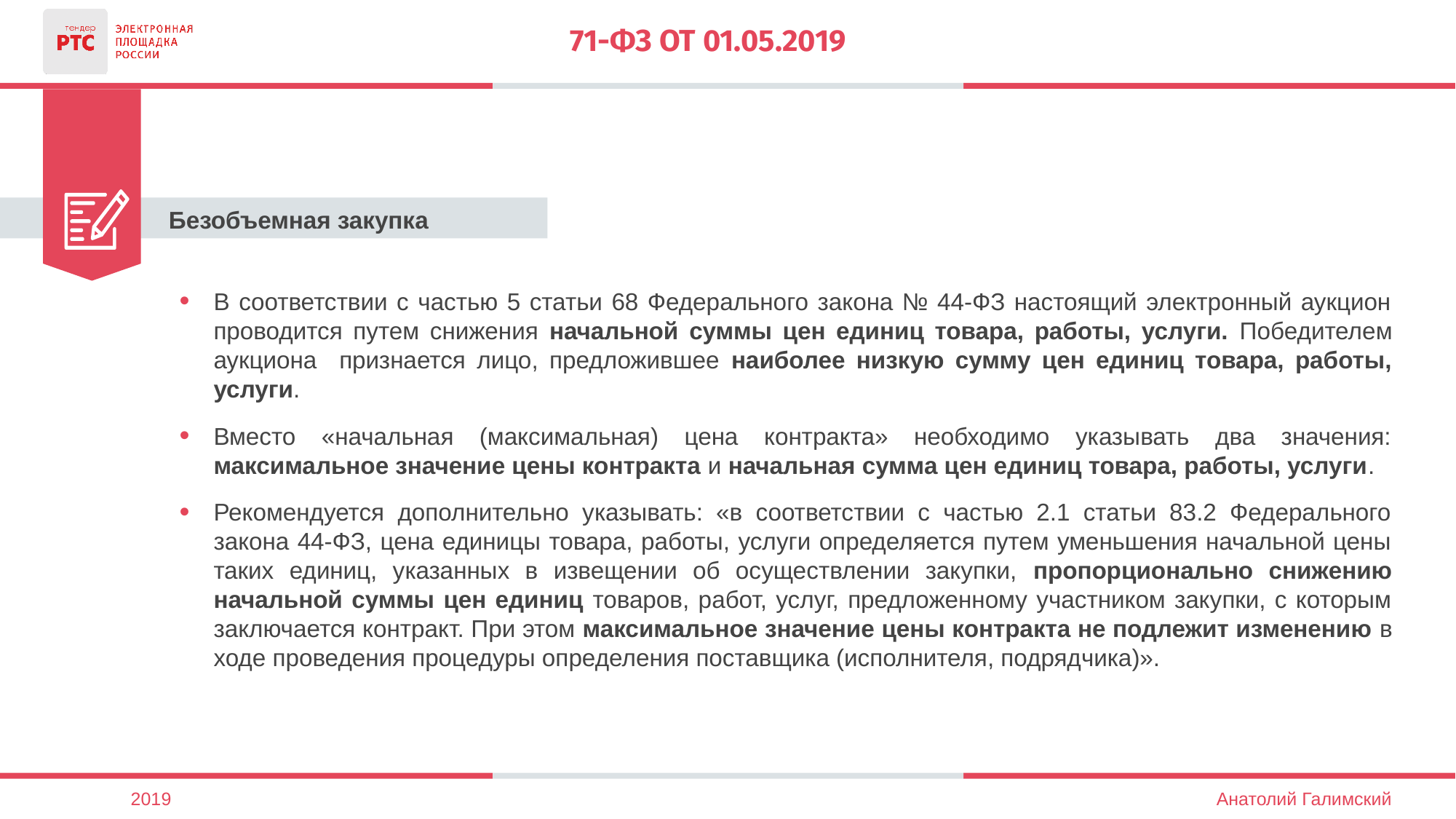

# 71-ФЗ от 01.05.2019

Безобъемная закупка
В соответствии с частью 5 статьи 68 Федерального закона № 44-ФЗ настоящий электронный аукцион проводится путем снижения начальной суммы цен единиц товара, работы, услуги. Победителем аукциона  признается лицо, предложившее наиболее низкую сумму цен единиц товара, работы, услуги.
Вместо «начальная (максимальная) цена контракта» необходимо указывать два значения: максимальное значение цены контракта и начальная сумма цен единиц товара, работы, услуги.
Рекомендуется дополнительно указывать: «в соответствии с частью 2.1 статьи 83.2 Федерального закона 44-ФЗ, цена единицы товара, работы, услуги определяется путем уменьшения начальной цены таких единиц, указанных в извещении об осуществлении закупки, пропорционально снижению начальной суммы цен единиц товаров, работ, услуг, предложенному участником закупки, с которым заключается контракт. При этом максимальное значение цены контракта не подлежит изменению в ходе проведения процедуры определения поставщика (исполнителя, подрядчика)».

2019
Анатолий Галимский